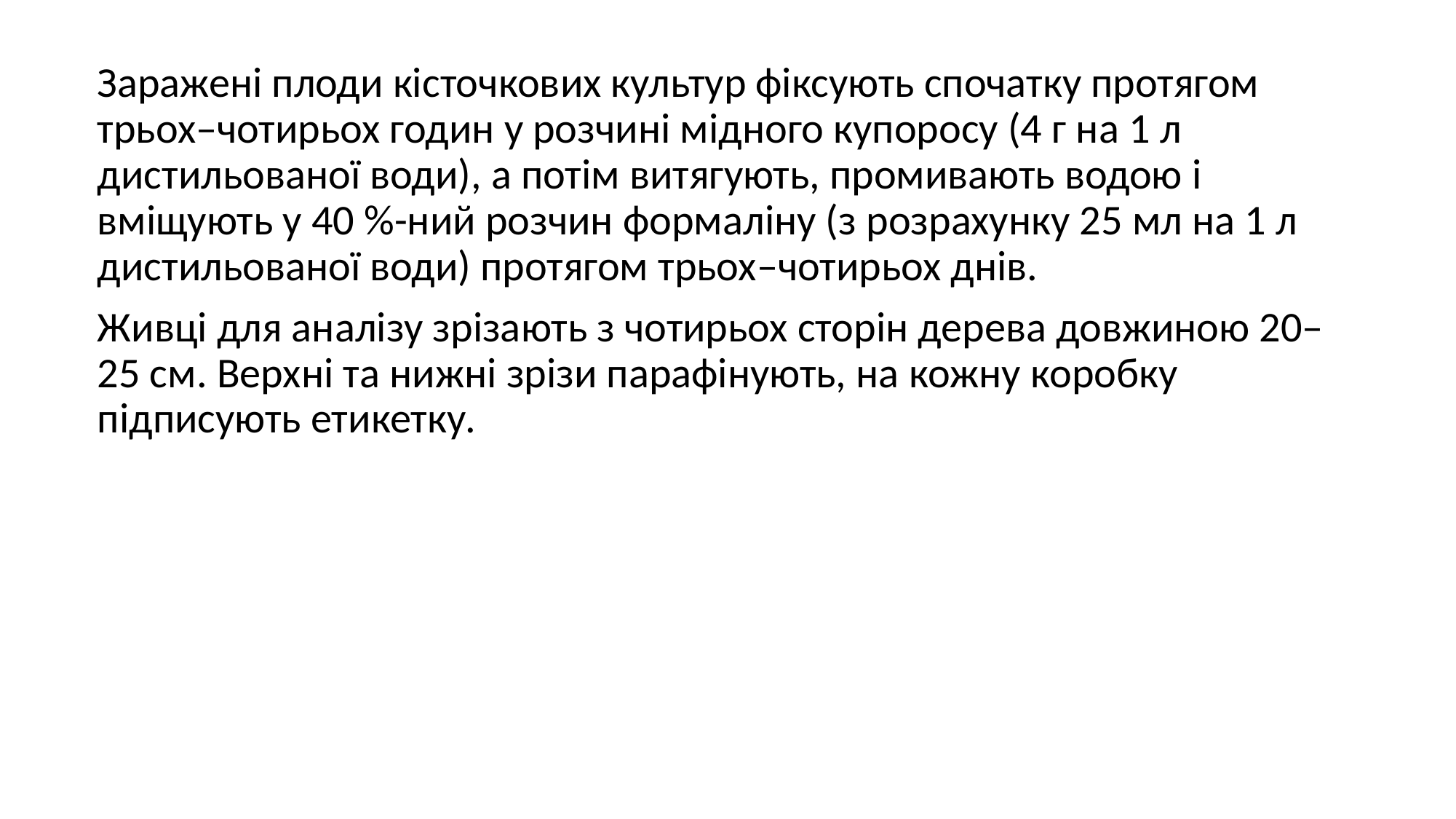

Заражені плоди кісточкових культур фіксують спочатку протягом трьох–чотирьох годин у розчині мідного купоросу (4 г на 1 л дистильованої води), а потім витягують, промивають водою і вміщують у 40 %-ний розчин формаліну (з розрахунку 25 мл на 1 л дистильованої води) протягом трьох–чотирьох днів.
Живці для аналізу зрізають з чотирьох сторін дерева довжиною 20–25 см. Верхні та нижні зрізи парафінують, на кожну коробку підписують етикетку.